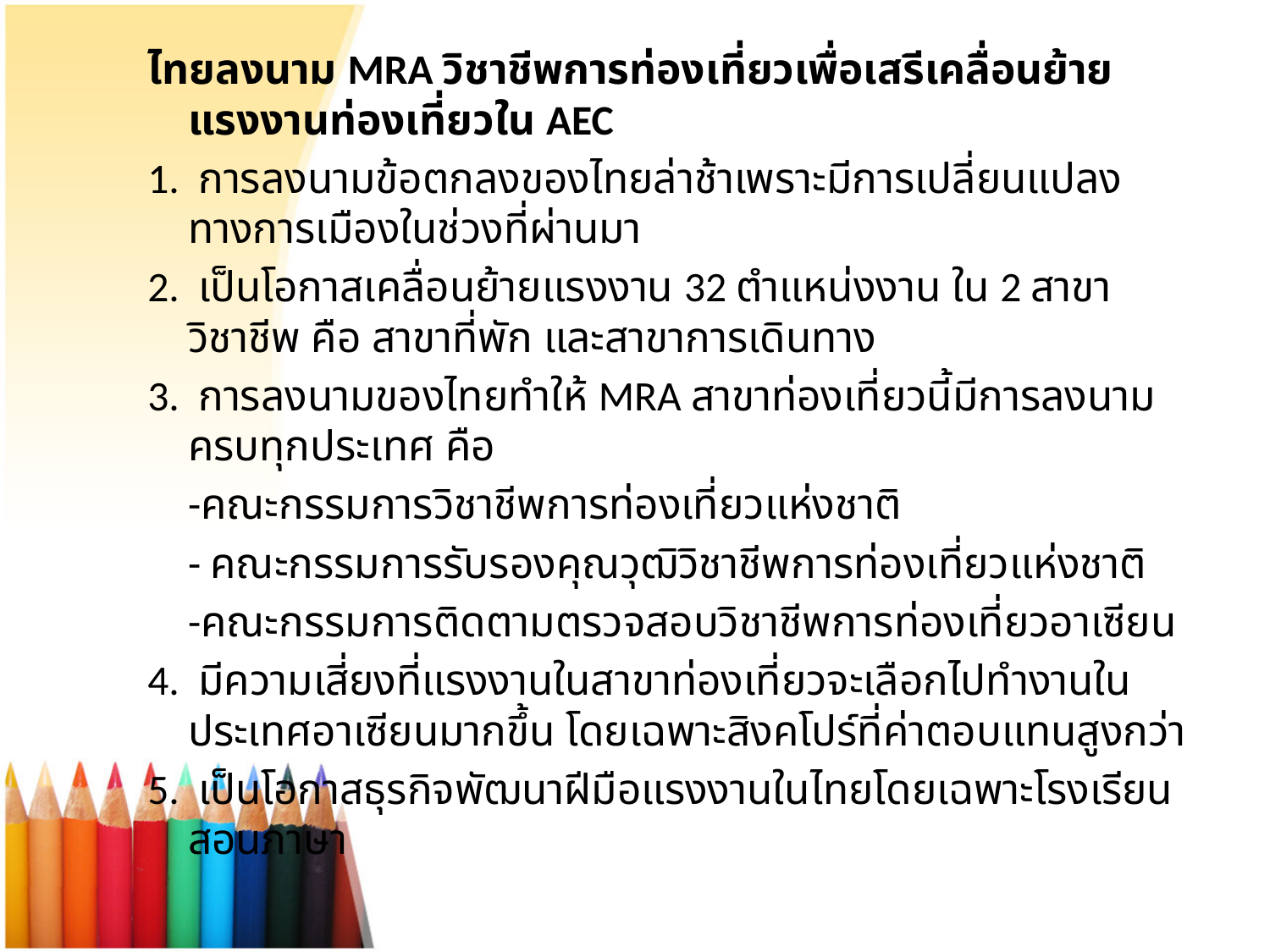

ไทยลงนาม MRA วิชาชีพการท่องเที่ยวเพื่อเสรีเคลื่อนย้ายแรงงานท่องเที่ยวใน AEC
1.  การลงนามข้อตกลงของไทยล่าช้าเพราะมีการเปลี่ยนแปลงทางการเมืองในช่วงที่ผ่านมา
2.  เป็นโอกาสเคลื่อนย้ายแรงงาน 32 ตำแหน่งงาน ใน 2 สาขาวิชาชีพ คือ สาขาที่พัก และสาขาการเดินทาง
3.  การลงนามของไทยทำให้ MRA สาขาท่องเที่ยวนี้มีการลงนามครบทุกประเทศ คือ
	-คณะกรรมการวิชาชีพการท่องเที่ยวแห่งชาติ
	- คณะกรรมการรับรองคุณวุฒิวิชาชีพการท่องเที่ยวแห่งชาติ
	-คณะกรรมการติดตามตรวจสอบวิชาชีพการท่องเที่ยวอาเซียน
4.  มีความเสี่ยงที่แรงงานในสาขาท่องเที่ยวจะเลือกไปทำงานในประเทศอาเซียนมากขึ้น โดยเฉพาะสิงคโปร์ที่ค่าตอบแทนสูงกว่า
5.  เป็นโอกาสธุรกิจพัฒนาฝีมือแรงงานในไทยโดยเฉพาะโรงเรียนสอนภาษา